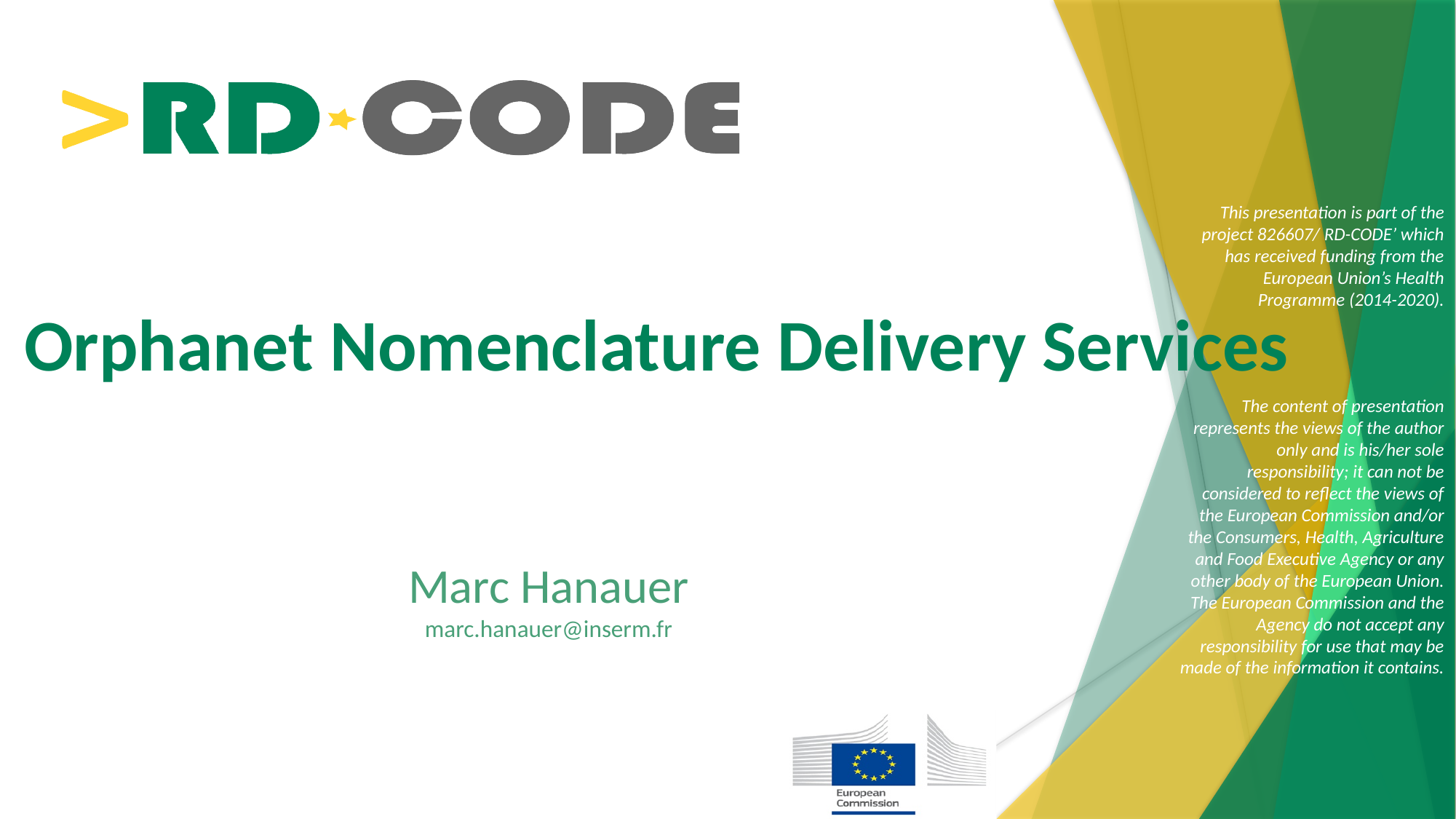

# Orphanet Nomenclature Delivery Services
Marc Hanauer
marc.hanauer@inserm.fr